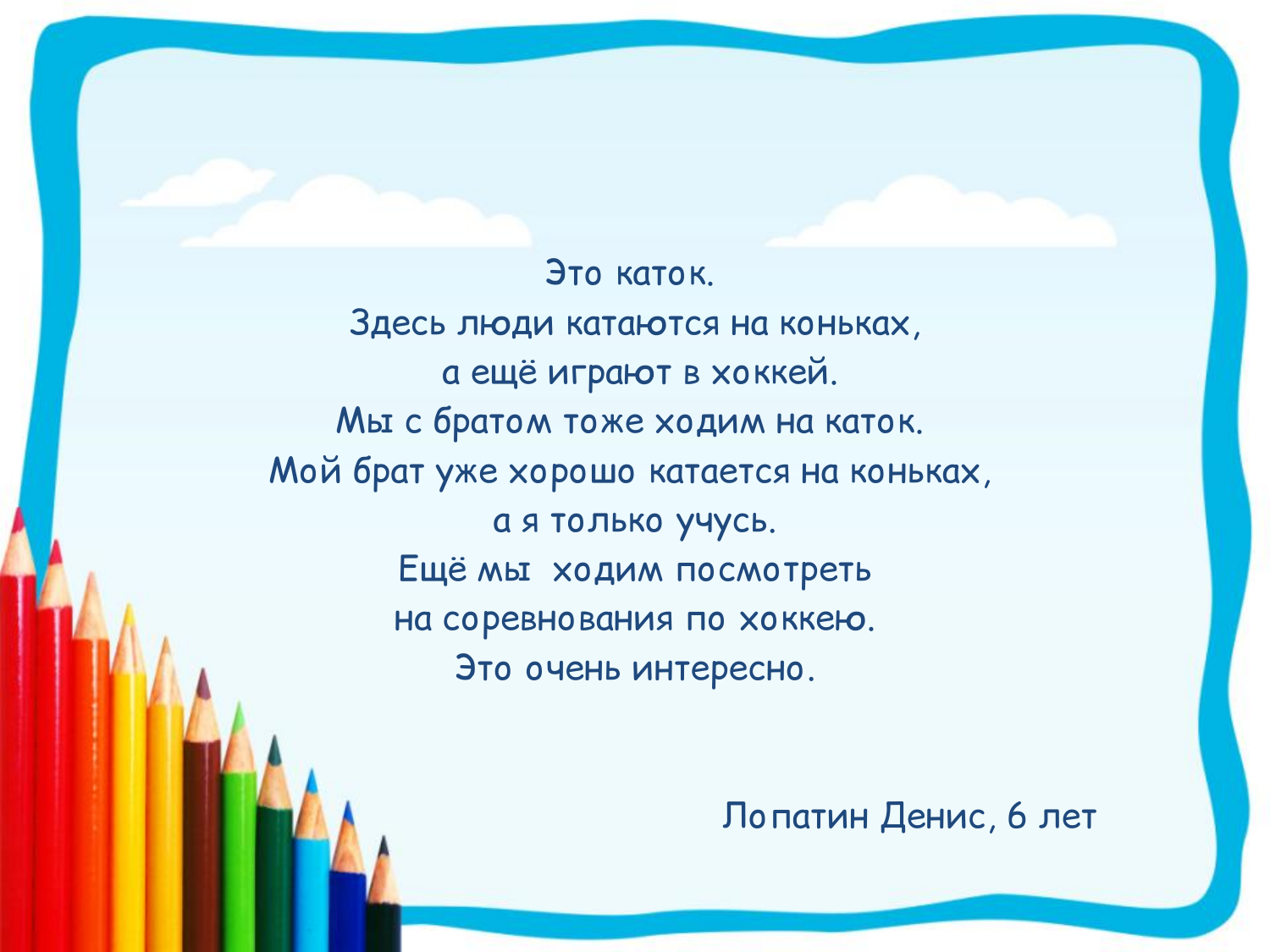

#
Это каток.
Здесь люди катаются на коньках,
 а ещё играют в хоккей.
Мы с братом тоже ходим на каток.
Мой брат уже хорошо катается на коньках,
а я только учусь.
Ещё мы  ходим посмотреть
 на соревнования по хоккею.
Это очень интересно.

                                                    Лопатин Денис, 6 лет